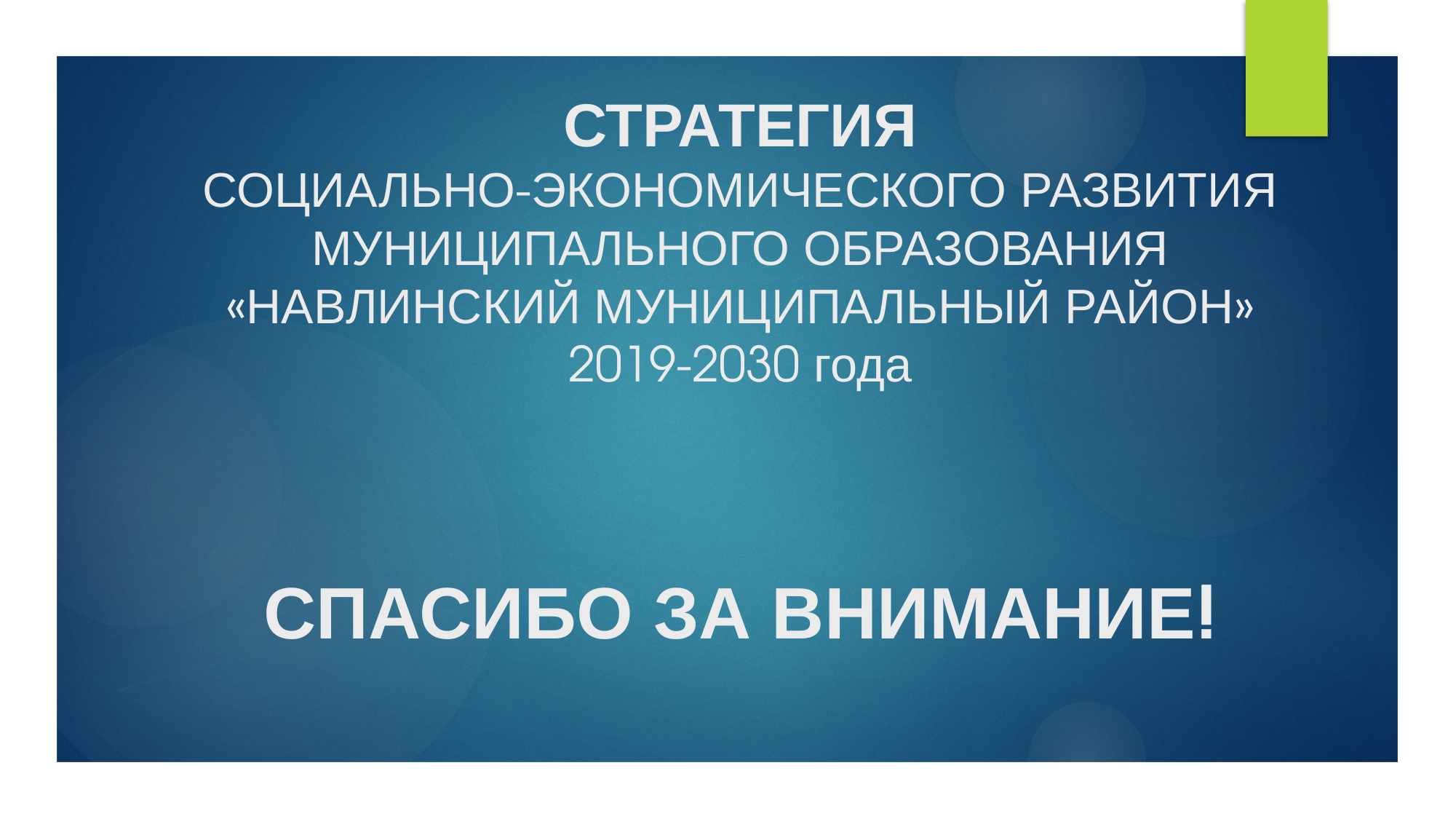

# СТРАТЕГИЯ СОЦИАЛЬНО-ЭКОНОМИЧЕСКОГО РАЗВИТИЯ МУНИЦИПАЛЬНОГО ОБРАЗОВАНИЯ «НАВЛИНСКИЙ МУНИЦИПАЛЬНЫЙ РАЙОН» 2019-2030 года СПАСИБО ЗА ВНИМАНИЕ!